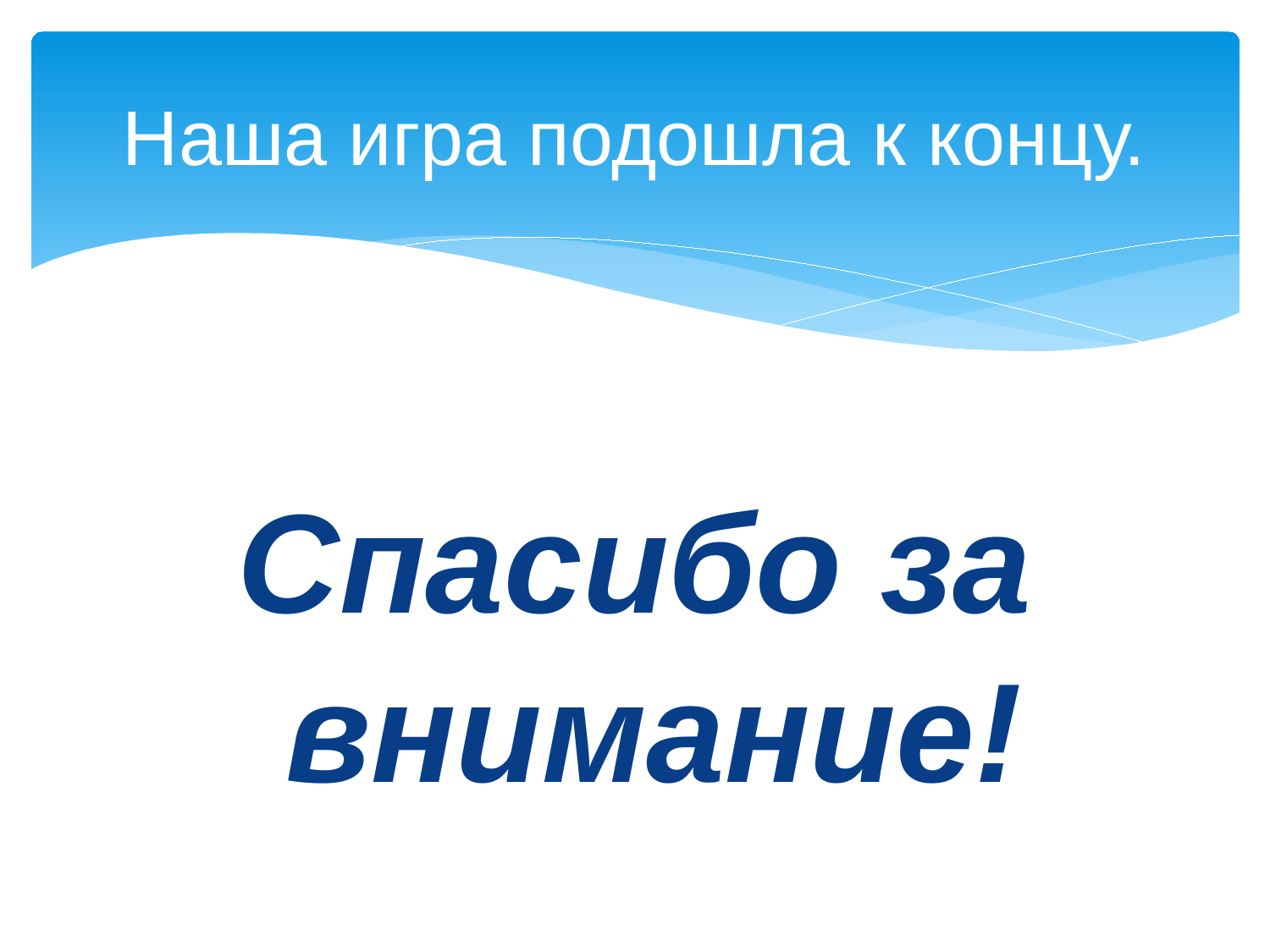

# Наша игра подошла к концу.
Спасибо за внимание!